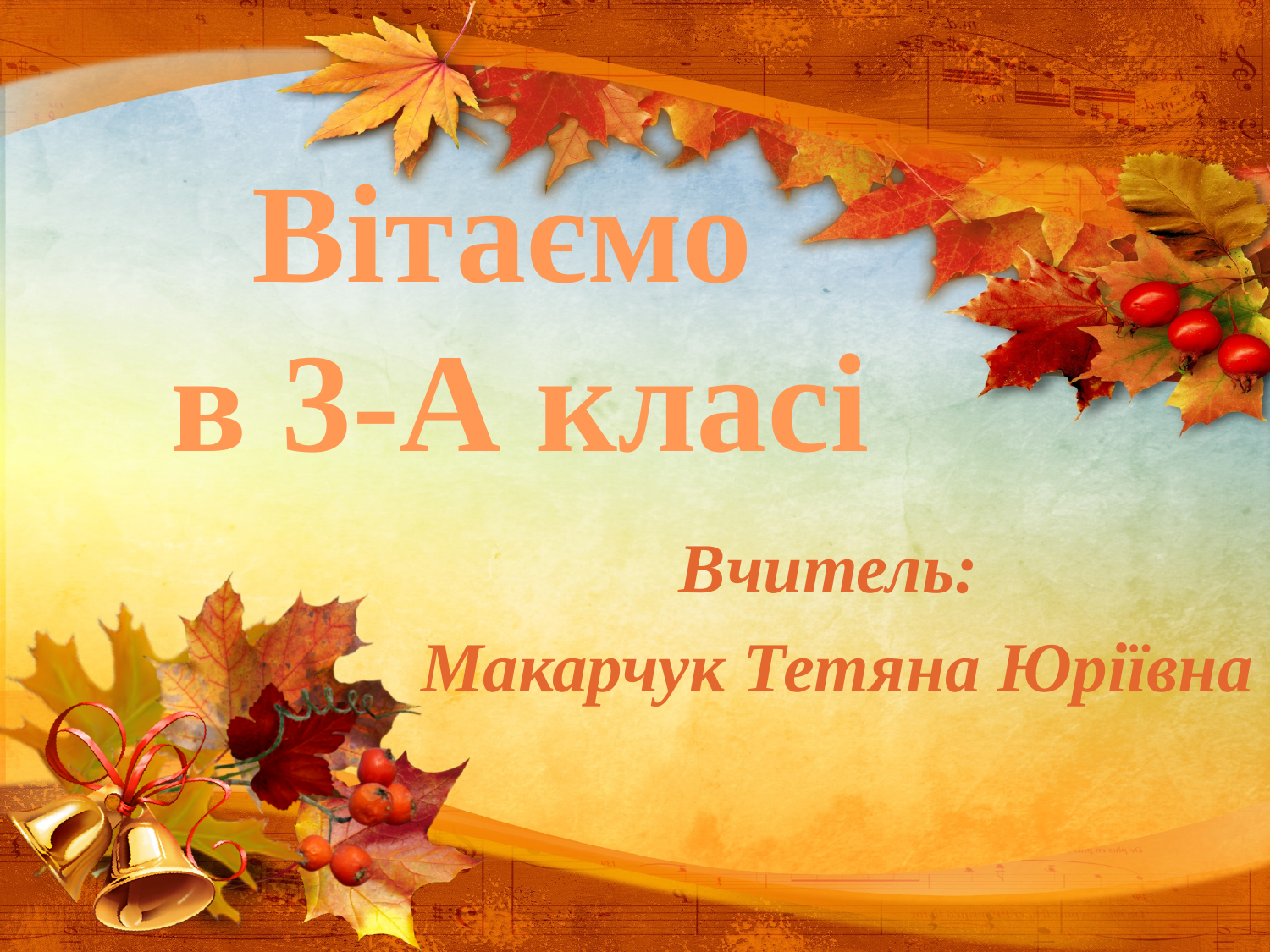

Вітаємо
в 3-А класі
Вчитель:
Макарчук Тетяна Юріївна